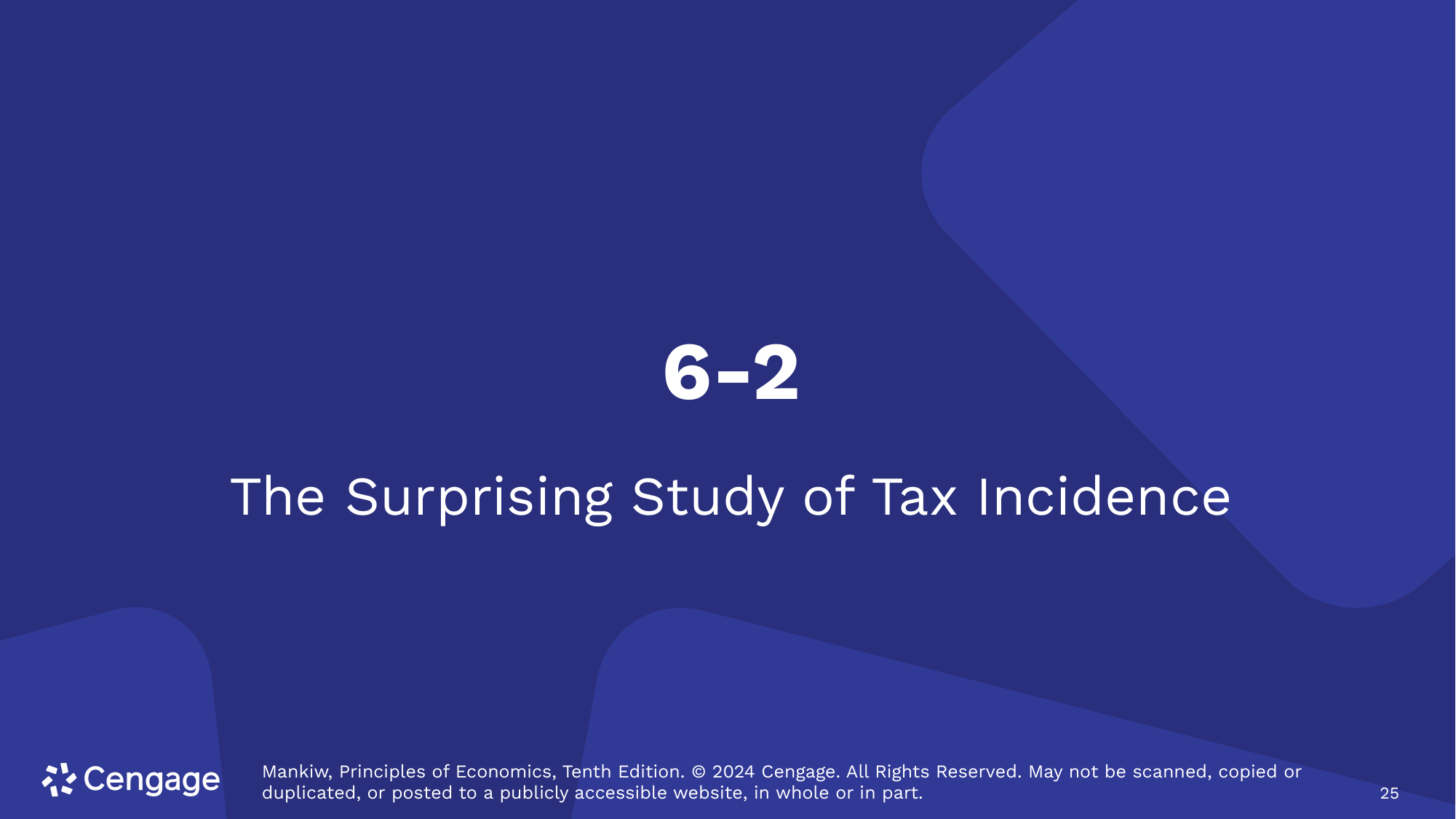

# 6-2
The Surprising Study of Tax Incidence